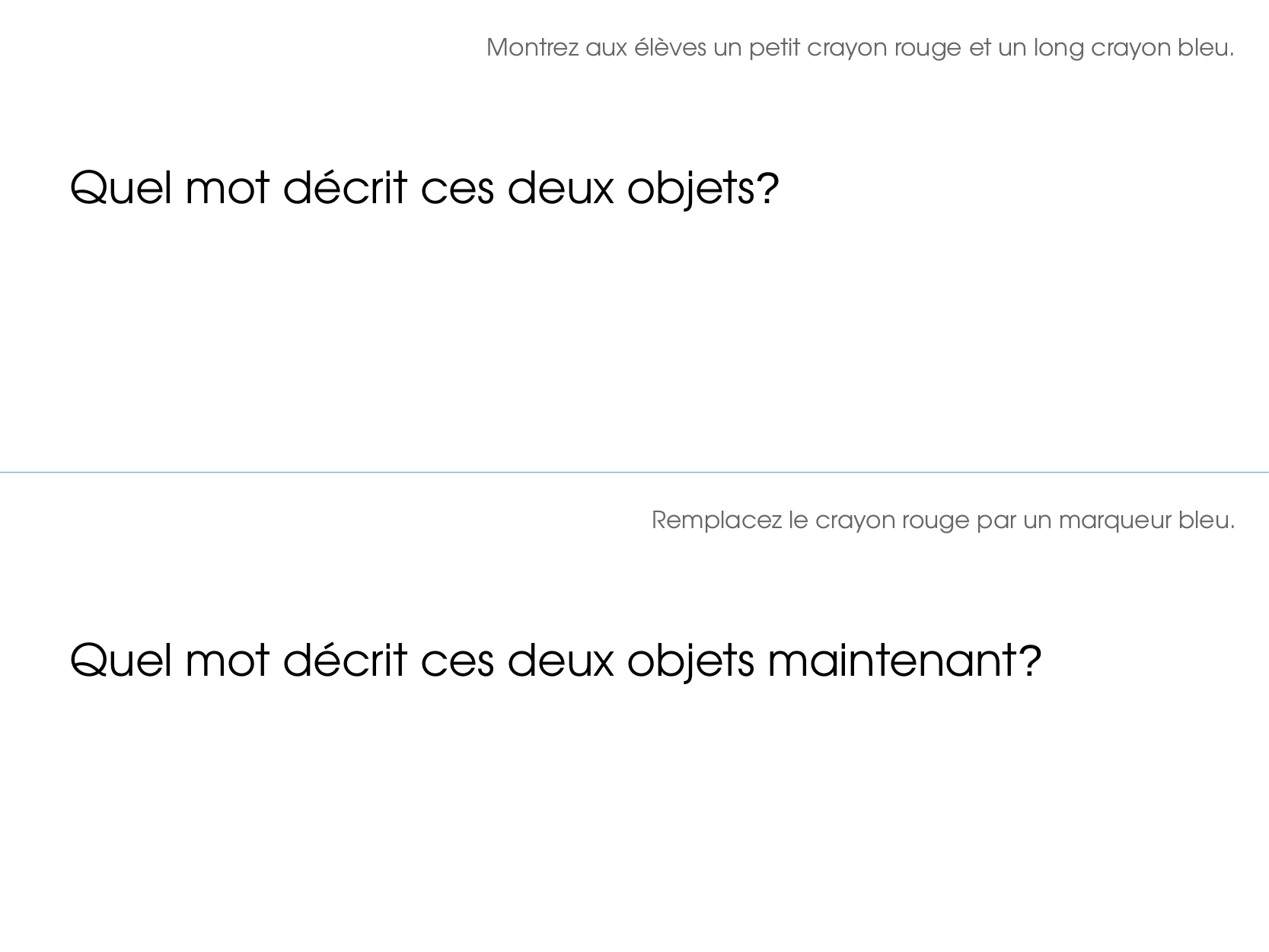

Montrez aux élèves un petit crayon rouge et un long crayon bleu.
Quel mot décrit ces deux objets?
Remplacez le crayon rouge par un marqueur bleu.
Quel mot décrit ces deux objets maintenant?